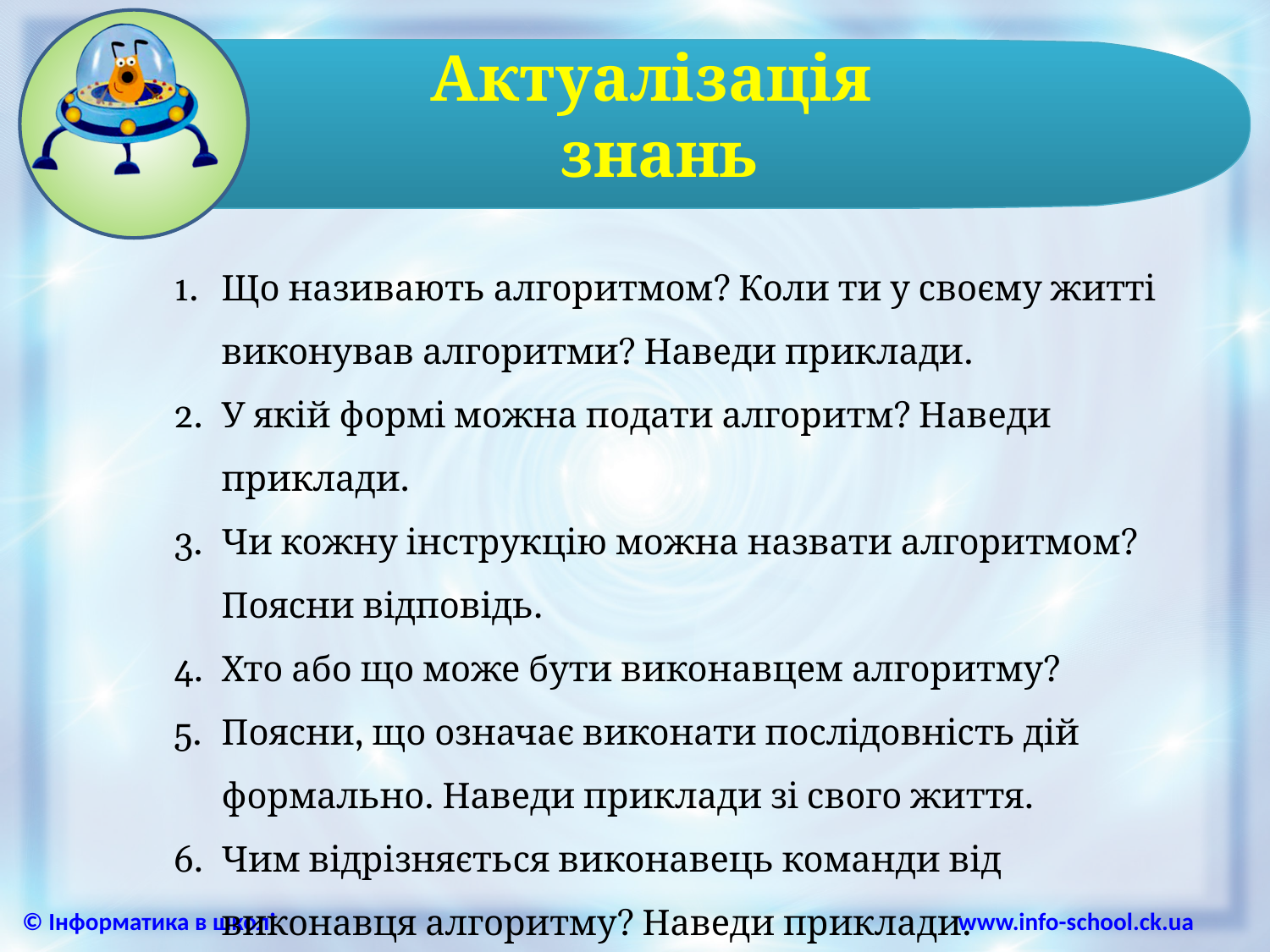

# Актуалізація знань
Що називають алгоритмом? Коли ти у своєму житті виконував алгоритми? Наведи приклади.
У якій формі можна подати алгоритм? Наведи приклади.
Чи кожну інструкцію можна назвати алгоритмом? Поясни відповідь.
Хто або що може бути виконавцем алгоритму?
Поясни, що означає виконати послідовність дій формально. Наведи приклади зі свого життя.
Чим відрізняється виконавець команди від виконавця алгоритму? Наведи приклади.